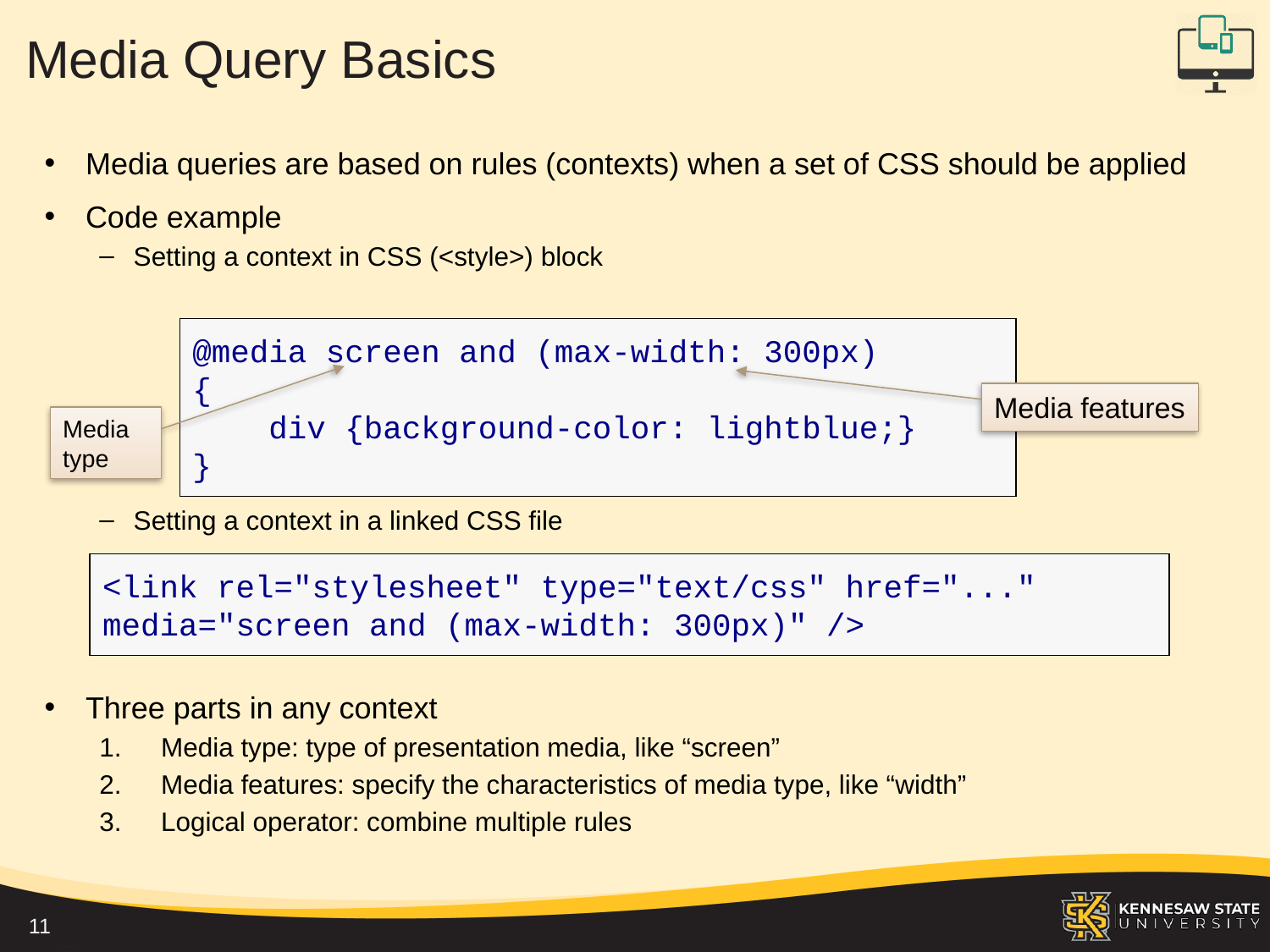

# Media Query Basics
Media queries are based on rules (contexts) when a set of CSS should be applied
Code example
Setting a context in CSS (<style>) block

Setting a context in a linked CSS file

Three parts in any context
Media type: type of presentation media, like “screen”
Media features: specify the characteristics of media type, like “width”
Logical operator: combine multiple rules
@media screen and (max-width: 300px)
{
    div {background-color: lightblue;}
}
Media features
Media type
<link rel="stylesheet" type="text/css" href="..." media="screen and (max-width: 300px)" />
11